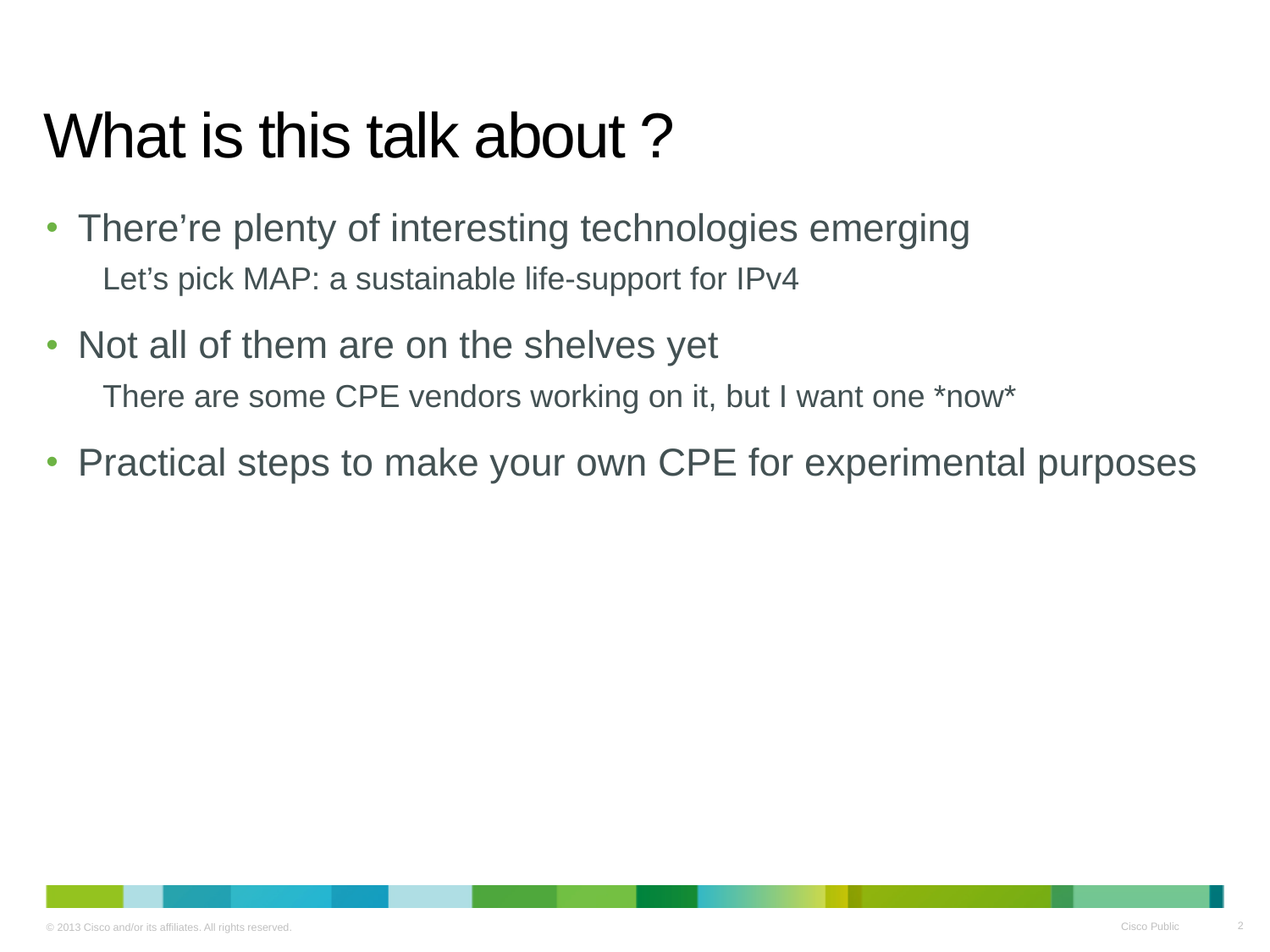

# What is this talk about ?
There’re plenty of interesting technologies emerging
Let’s pick MAP: a sustainable life-support for IPv4
Not all of them are on the shelves yet
There are some CPE vendors working on it, but I want one *now*
Practical steps to make your own CPE for experimental purposes